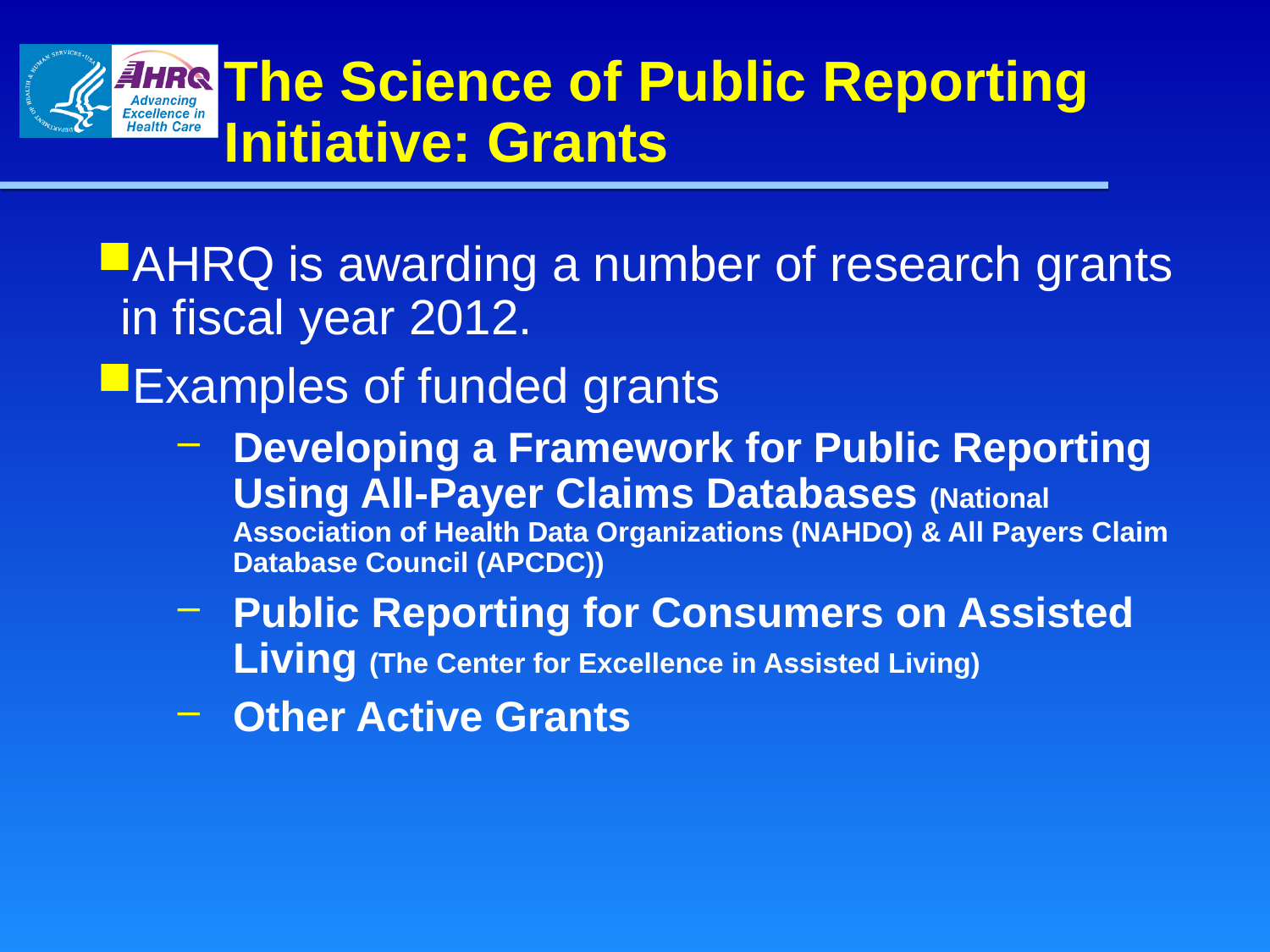

# The Science of Public Reporting Initiative: Grants
AHRQ is awarding a number of research grants in fiscal year 2012.
Examples of funded grants
Developing a Framework for Public Reporting Using All-Payer Claims Databases (National Association of Health Data Organizations (NAHDO) & All Payers Claim Database Council (APCDC))
Public Reporting for Consumers on Assisted Living (The Center for Excellence in Assisted Living)
Other Active Grants